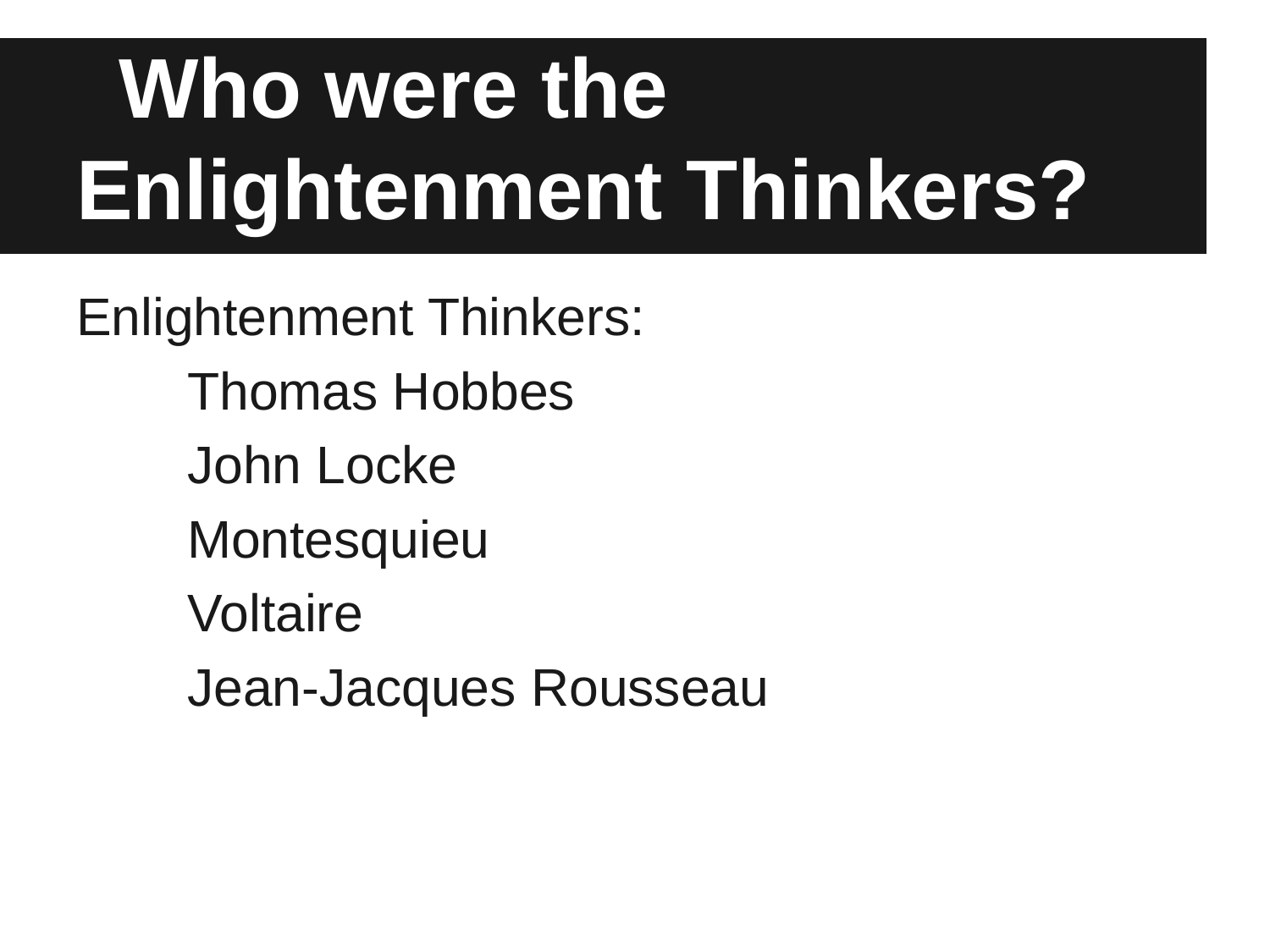

# Who were the Enlightenment Thinkers?
Enlightenment Thinkers:
Thomas Hobbes
John Locke
Montesquieu
Voltaire
Jean-Jacques Rousseau